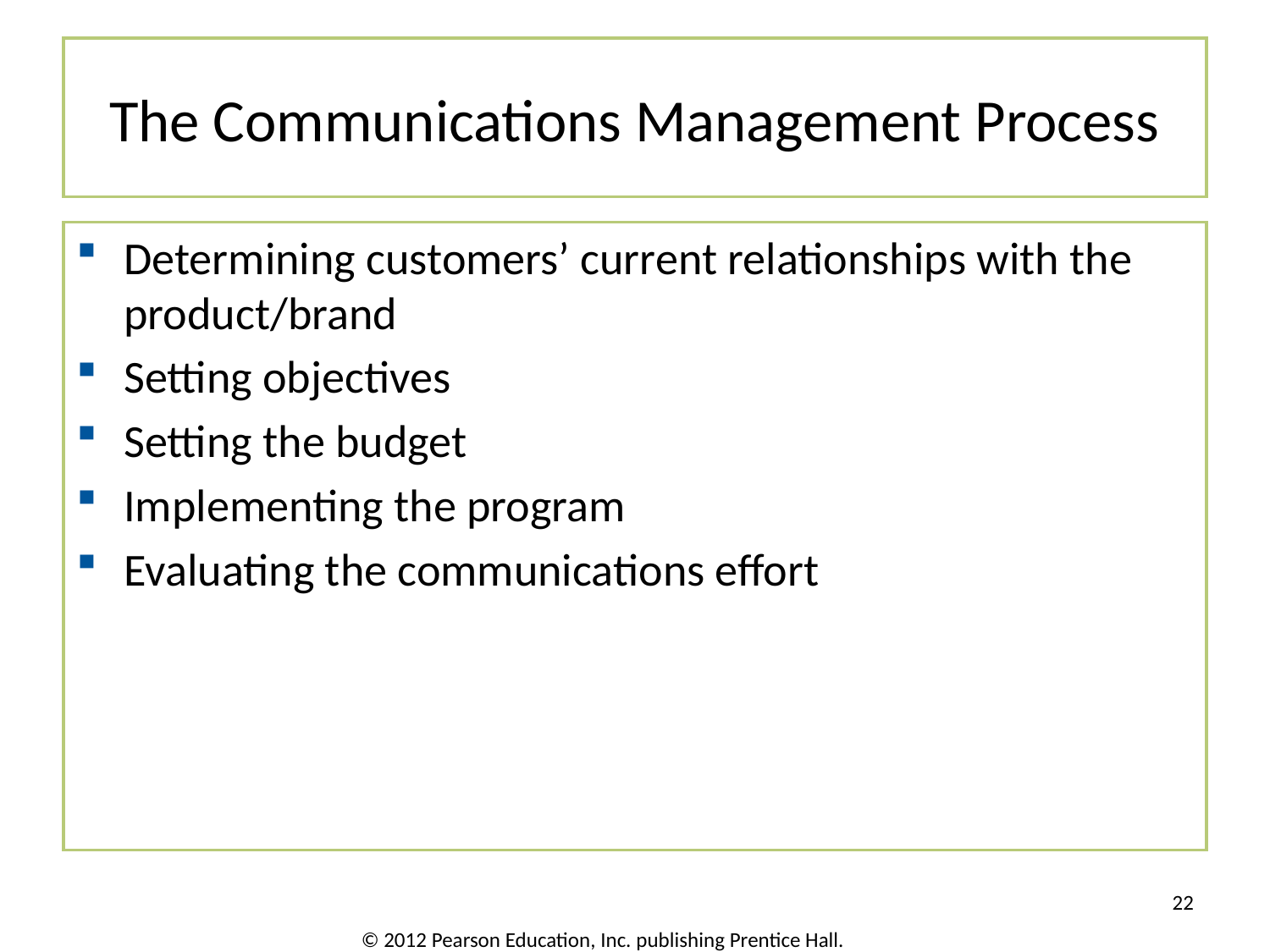

# The Communications Management Process
Determining customers’ current relationships with the product/brand
Setting objectives
Setting the budget
Implementing the program
Evaluating the communications effort

22